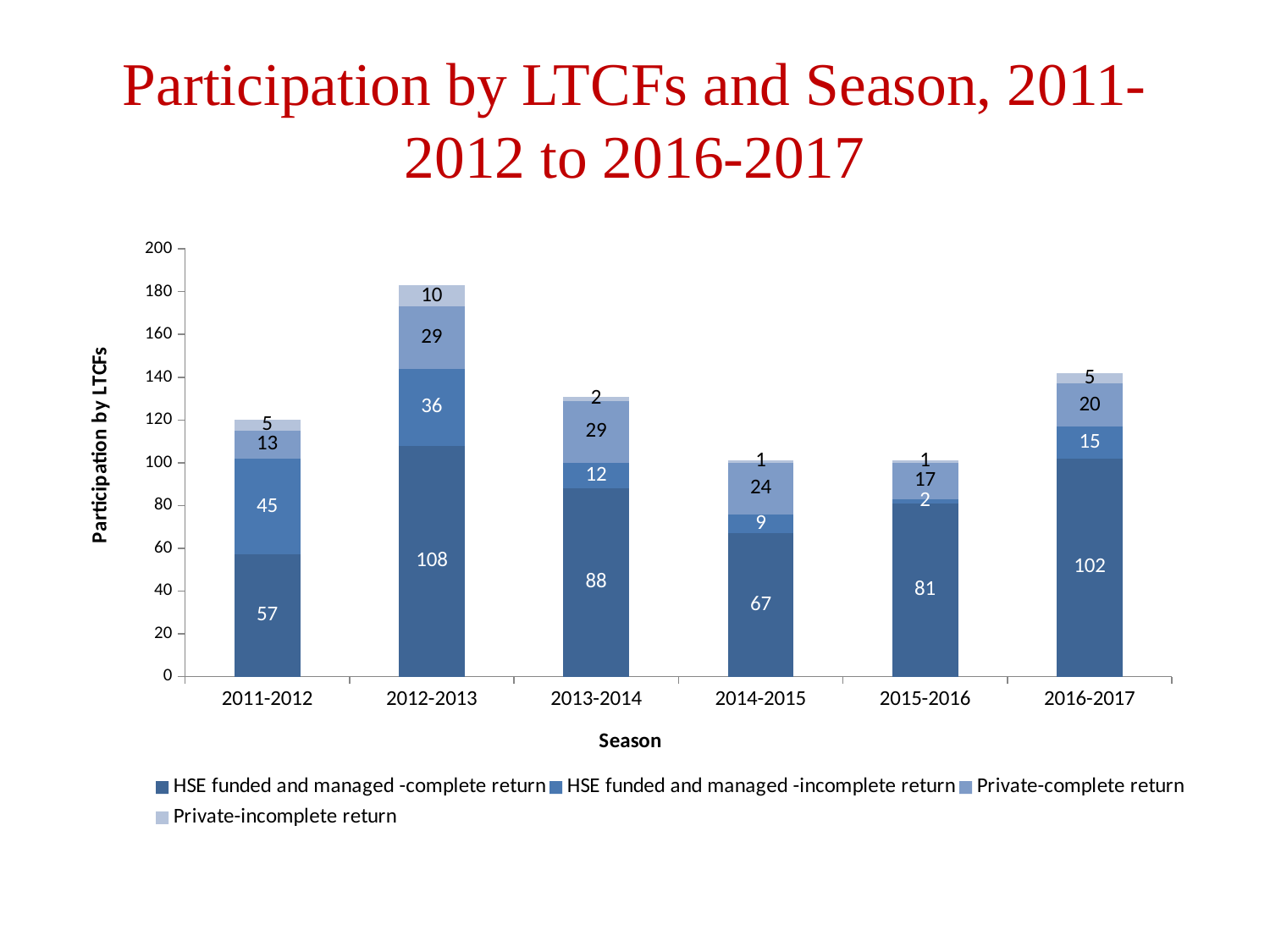

# Participation by LTCFs and Season, 2011-2012 to 2016-2017

### Chart

| Category | HSE funded and managed -complete return | HSE funded and managed -incomplete return | Private-complete return | Private-incomplete return |
|---|---|---|---|---|
| 2011-2012 | 57.0 | 45.0 | 13.0 | 5.0 |
| 2012-2013 | 108.0 | 36.0 | 29.0 | 10.0 |
| 2013-2014 | 88.0 | 12.0 | 29.0 | 2.0 |
| 2014-2015 | 67.0 | 9.0 | 24.0 | 1.0 |
| 2015-2016 | 81.0 | 2.0 | 17.0 | 1.0 |
| 2016-2017 | 102.0 | 15.0 | 20.0 | 5.0 |